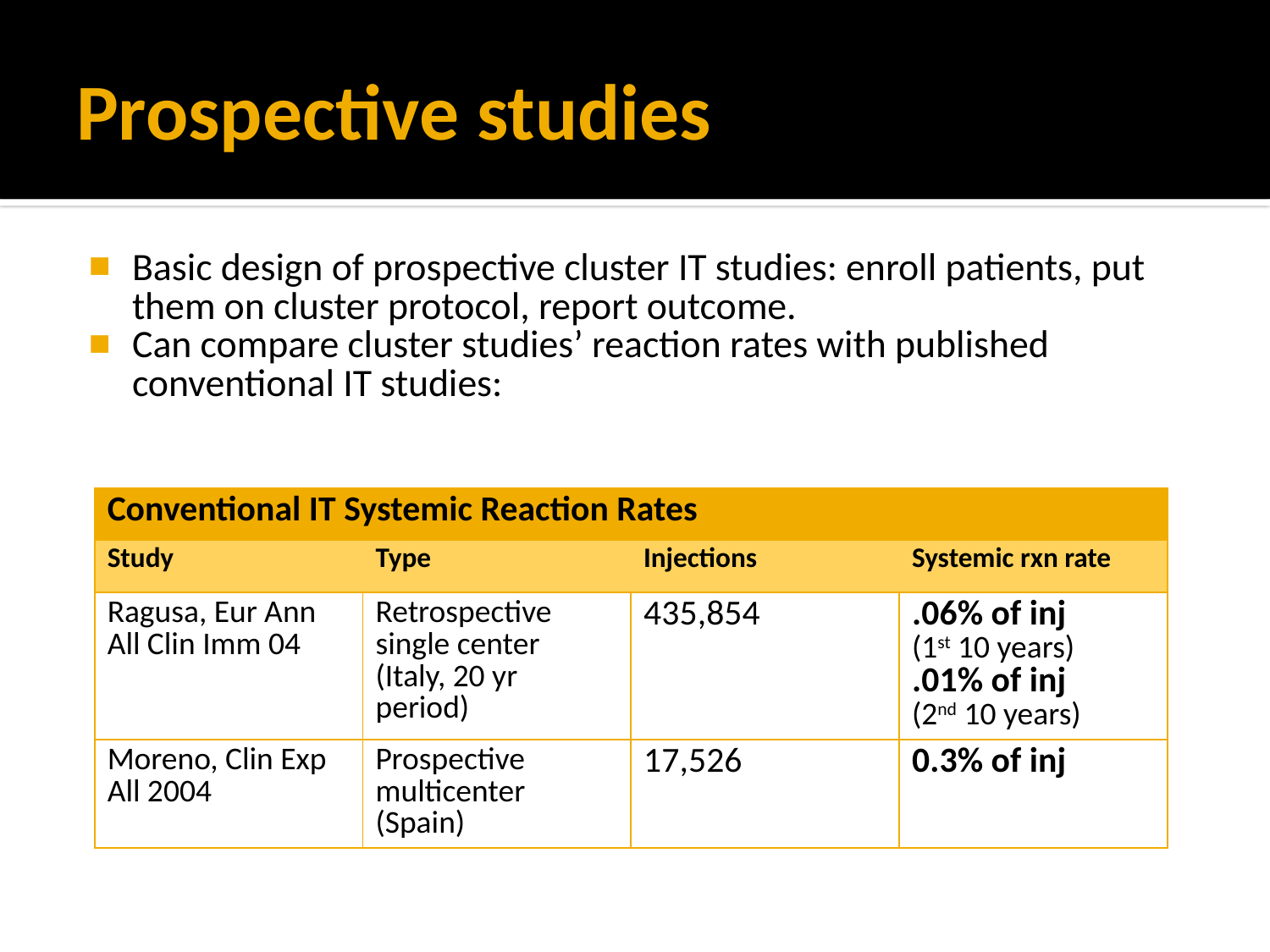

# Prospective studies
Basic design of prospective cluster IT studies: enroll patients, put them on cluster protocol, report outcome.
Can compare cluster studies’ reaction rates with published conventional IT studies:
| Conventional IT Systemic Reaction Rates |  |  |  |
| --- | --- | --- | --- |
| Study | Type | Injections | Systemic rxn rate |
| Ragusa, Eur Ann All Clin Imm 04 | Retrospective single center (Italy, 20 yr period) | 435,854 | .06% of inj (1st 10 years) .01% of inj (2nd 10 years) |
| Moreno, Clin Exp All 2004 | Prospective multicenter (Spain) | 17,526 | 0.3% of inj |